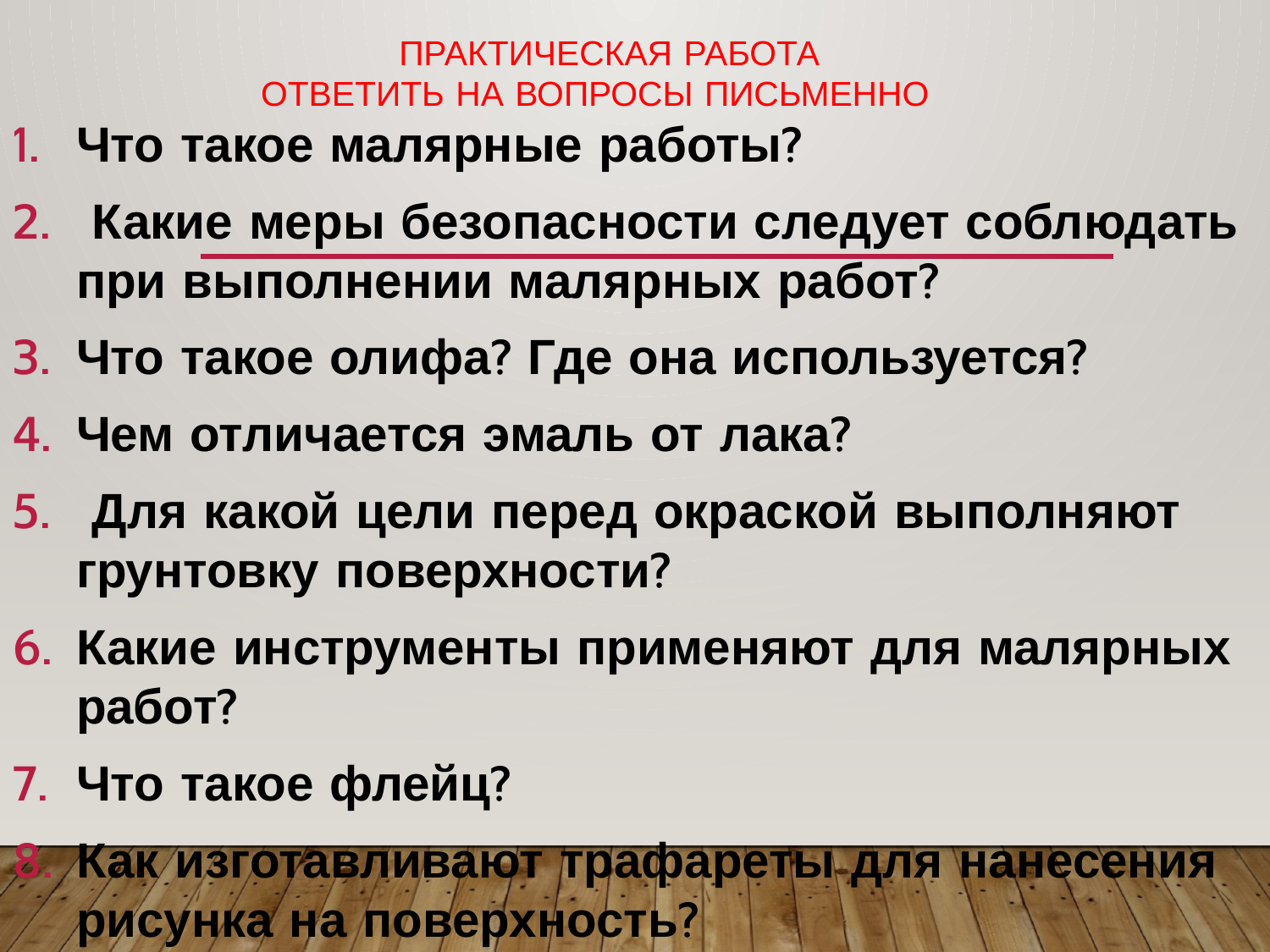

# Практическая работа ответить на вопросы письменно
Что такое малярные работы?
 Какие меры безопасности следует соблюдать при выполнении малярных работ?
Что такое олифа? Где она используется?
Чем отличается эмаль от лака?
 Для какой цели перед окраской выполняют грунтовку поверхности?
Какие инструменты применяют для малярных работ?
Что такое флейц?
Как изготавливают трафареты для нанесения рисунка на поверхность?